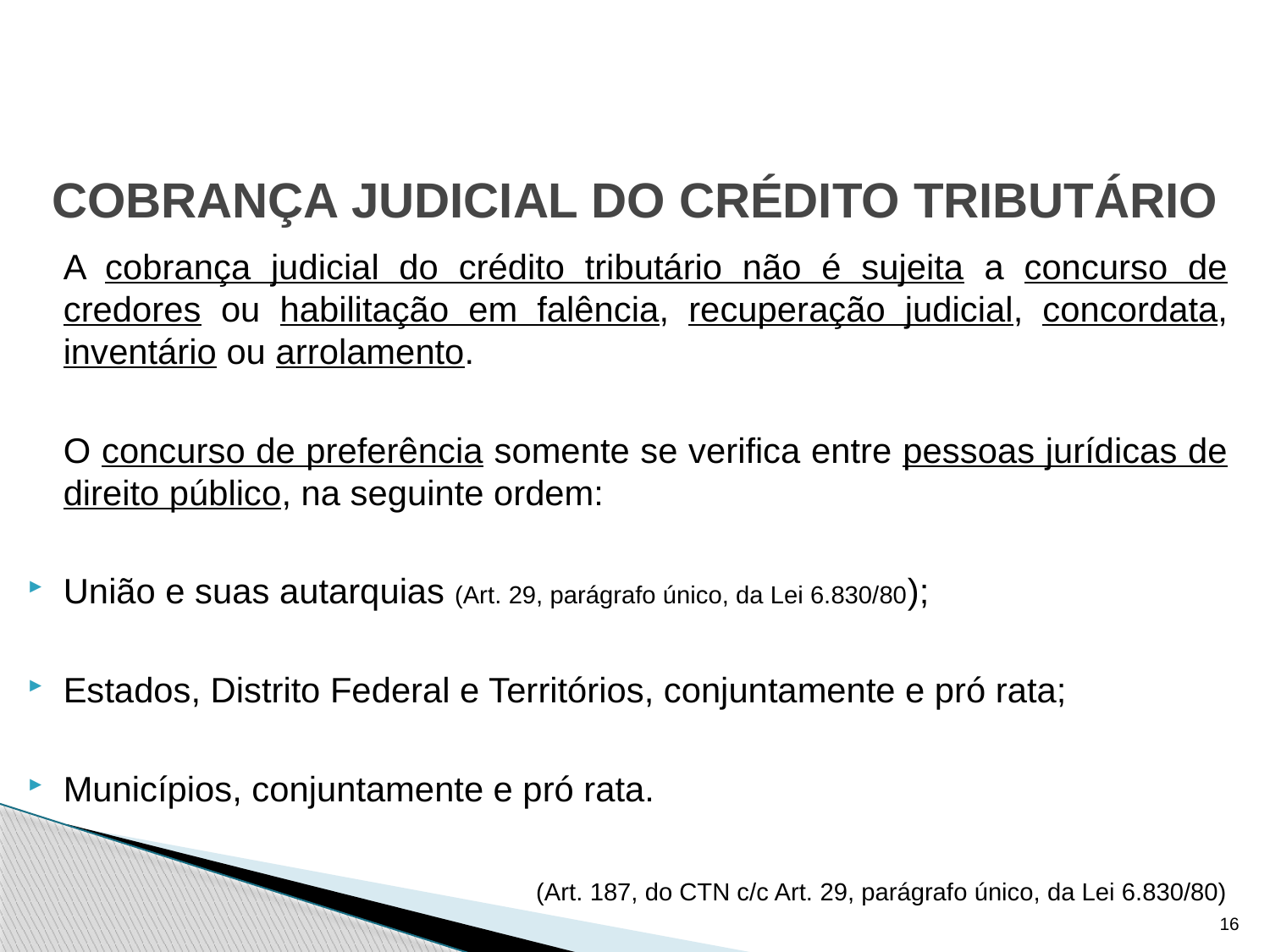

# COBRANÇA JUDICIAL DO CRÉDITO TRIBUTÁRIO
	A cobrança judicial do crédito tributário não é sujeita a concurso de credores ou habilitação em falência, recuperação judicial, concordata, inventário ou arrolamento.

	O concurso de preferência somente se verifica entre pessoas jurídicas de direito público, na seguinte ordem:

União e suas autarquias (Art. 29, parágrafo único, da Lei 6.830/80);

Estados, Distrito Federal e Territórios, conjuntamente e pró rata;

Municípios, conjuntamente e pró rata.

(Art. 187, do CTN c/c Art. 29, parágrafo único, da Lei 6.830/80)

16